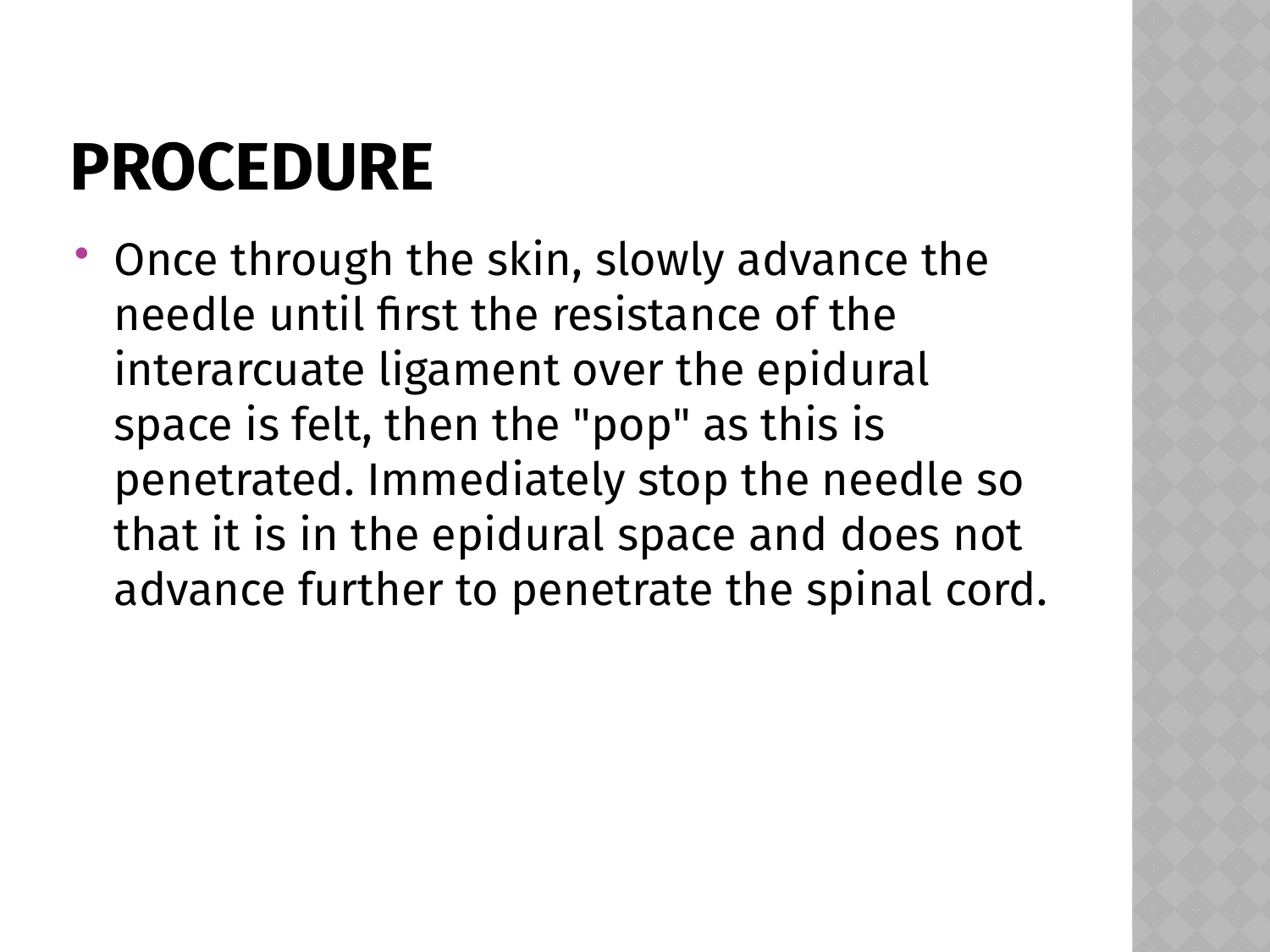

# Procedure
Once through the skin, slowly advance the needle until first the resistance of the interarcuate ligament over the epidural space is felt, then the "pop" as this is penetrated. Immediately stop the needle so that it is in the epidural space and does not advance further to penetrate the spinal cord.